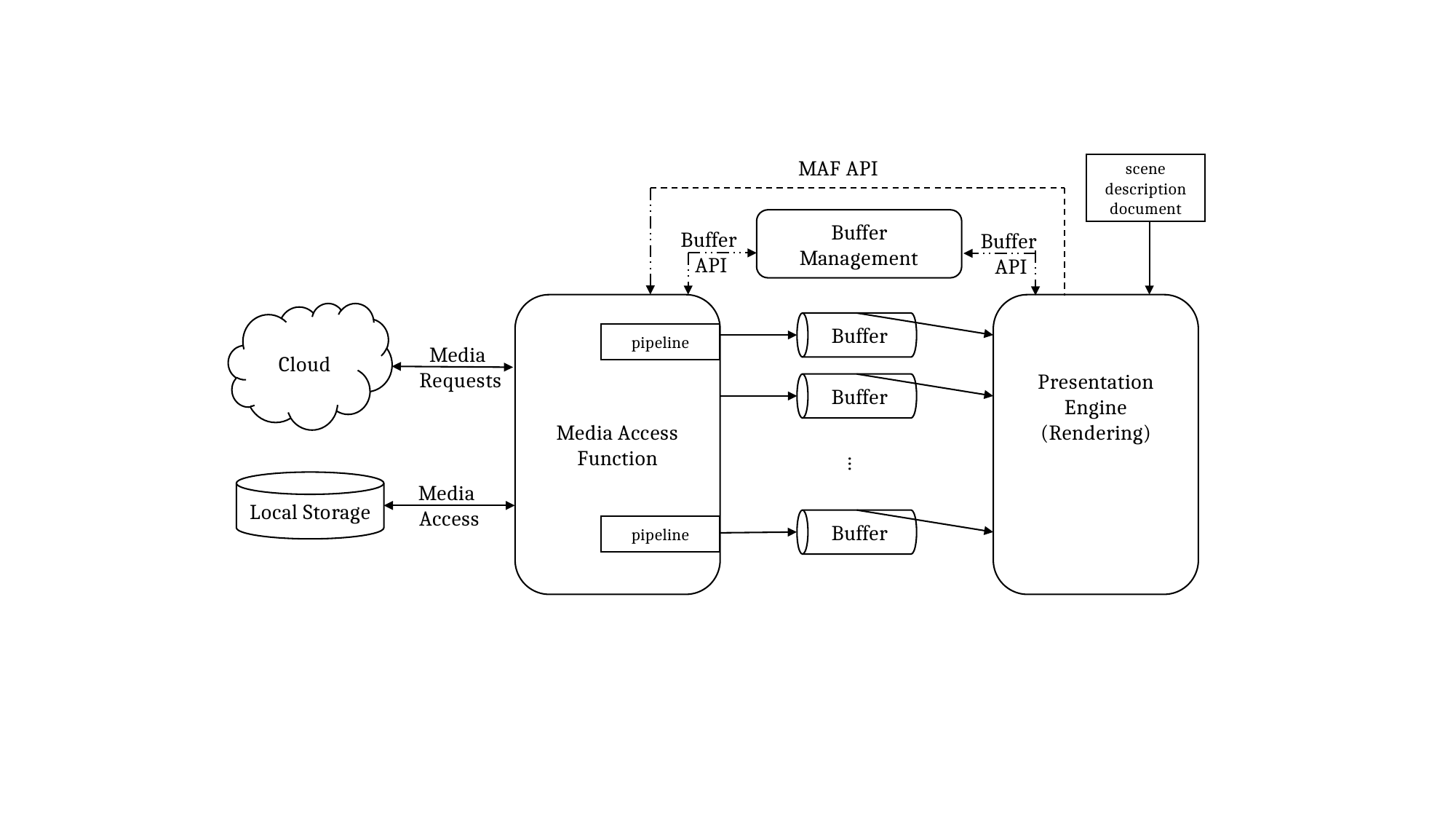

MAF API
scene description document
Buffer Management
Buffer
API
Buffer
API
Buffer
Media Access Function
Presentation Engine
(Rendering)

Cloud
pipeline
Media
Requests
Buffer
…
Local Storage
Buffer
Media
Access
pipeline